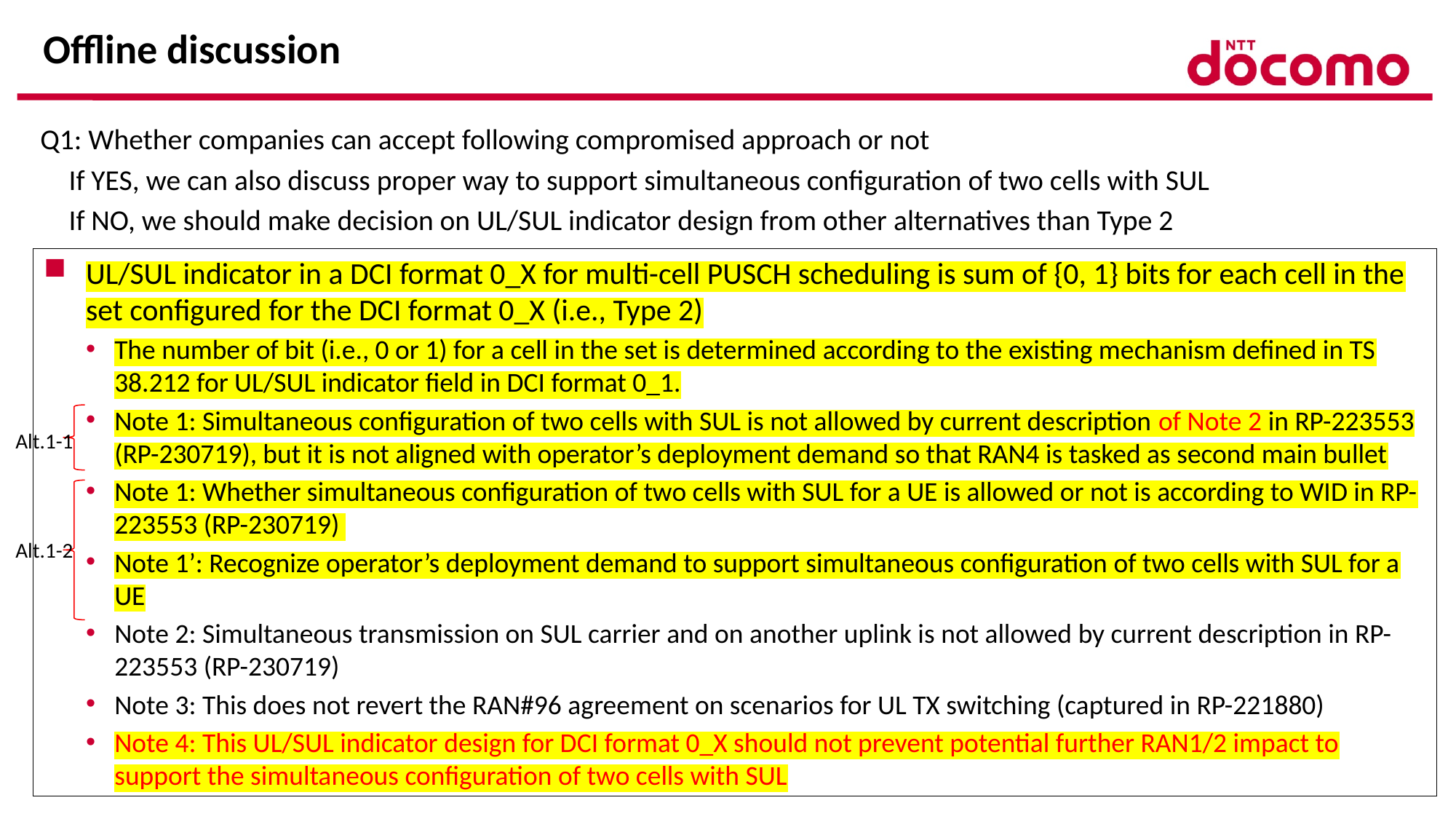

# Offline discussion
Q1: Whether companies can accept following compromised approach or not
If YES, we can also discuss proper way to support simultaneous configuration of two cells with SUL
If NO, we should make decision on UL/SUL indicator design from other alternatives than Type 2
UL/SUL indicator in a DCI format 0_X for multi-cell PUSCH scheduling is sum of {0, 1} bits for each cell in the set configured for the DCI format 0_X (i.e., Type 2)
The number of bit (i.e., 0 or 1) for a cell in the set is determined according to the existing mechanism defined in TS 38.212 for UL/SUL indicator field in DCI format 0_1.
Note 1: Simultaneous configuration of two cells with SUL is not allowed by current description of Note 2 in RP-223553 (RP-230719), but it is not aligned with operator’s deployment demand so that RAN4 is tasked as second main bullet
Note 1: Whether simultaneous configuration of two cells with SUL for a UE is allowed or not is according to WID in RP-223553 (RP-230719)
Note 1’: Recognize operator’s deployment demand to support simultaneous configuration of two cells with SUL for a UE
Note 2: Simultaneous transmission on SUL carrier and on another uplink is not allowed by current description in RP-223553 (RP-230719)
Note 3: This does not revert the RAN#96 agreement on scenarios for UL TX switching (captured in RP-221880)
Note 4: This UL/SUL indicator design for DCI format 0_X should not prevent potential further RAN1/2 impact to support the simultaneous configuration of two cells with SUL

Alt.1-1

Alt.1-2